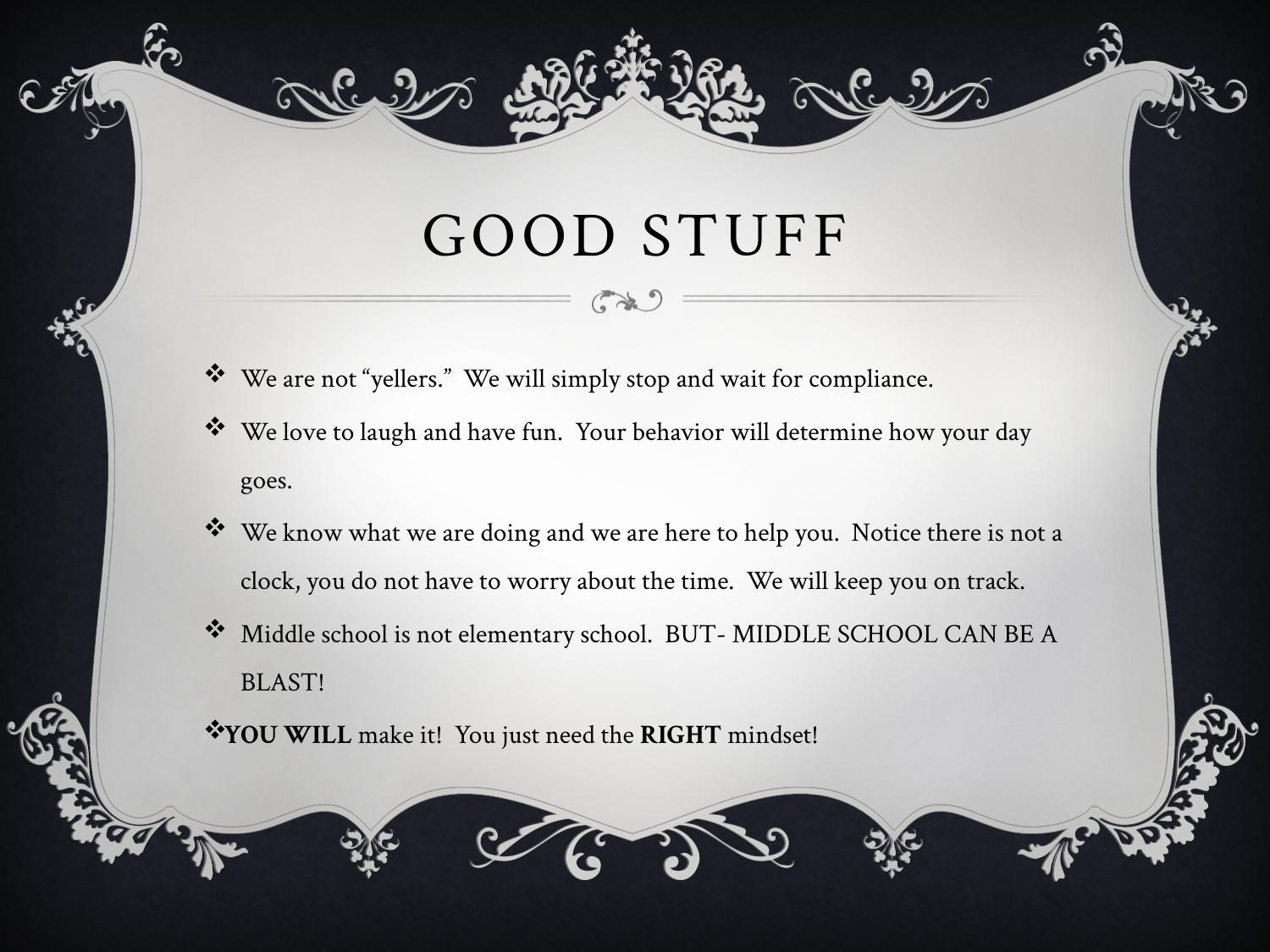

# Good stuff
We are not “yellers.”  We will simply stop and wait for compliance.
We love to laugh and have fun.  Your behavior will determine how your day goes.
We know what we are doing and we are here to help you.  Notice there is not a clock, you do not have to worry about the time.  We will keep you on track.
Middle school is not elementary school.  BUT- MIDDLE SCHOOL CAN BE A BLAST!
YOU WILL make it!  You just need the RIGHT mindset!